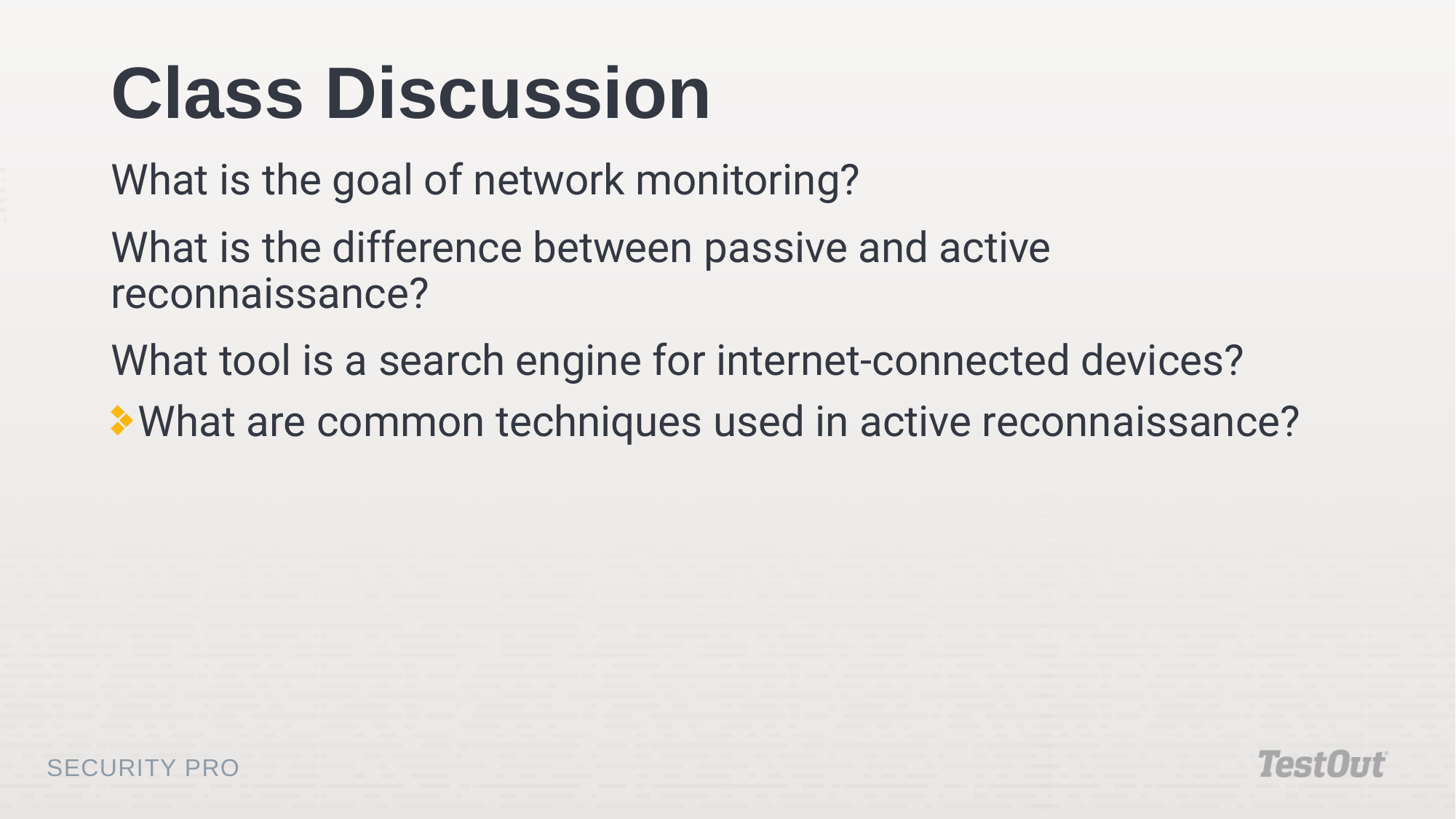

# Class Discussion
What is the goal of network monitoring?
What is the difference between passive and active reconnaissance?
What tool is a search engine for internet-connected devices?
What are common techniques used in active reconnaissance?
Security Pro